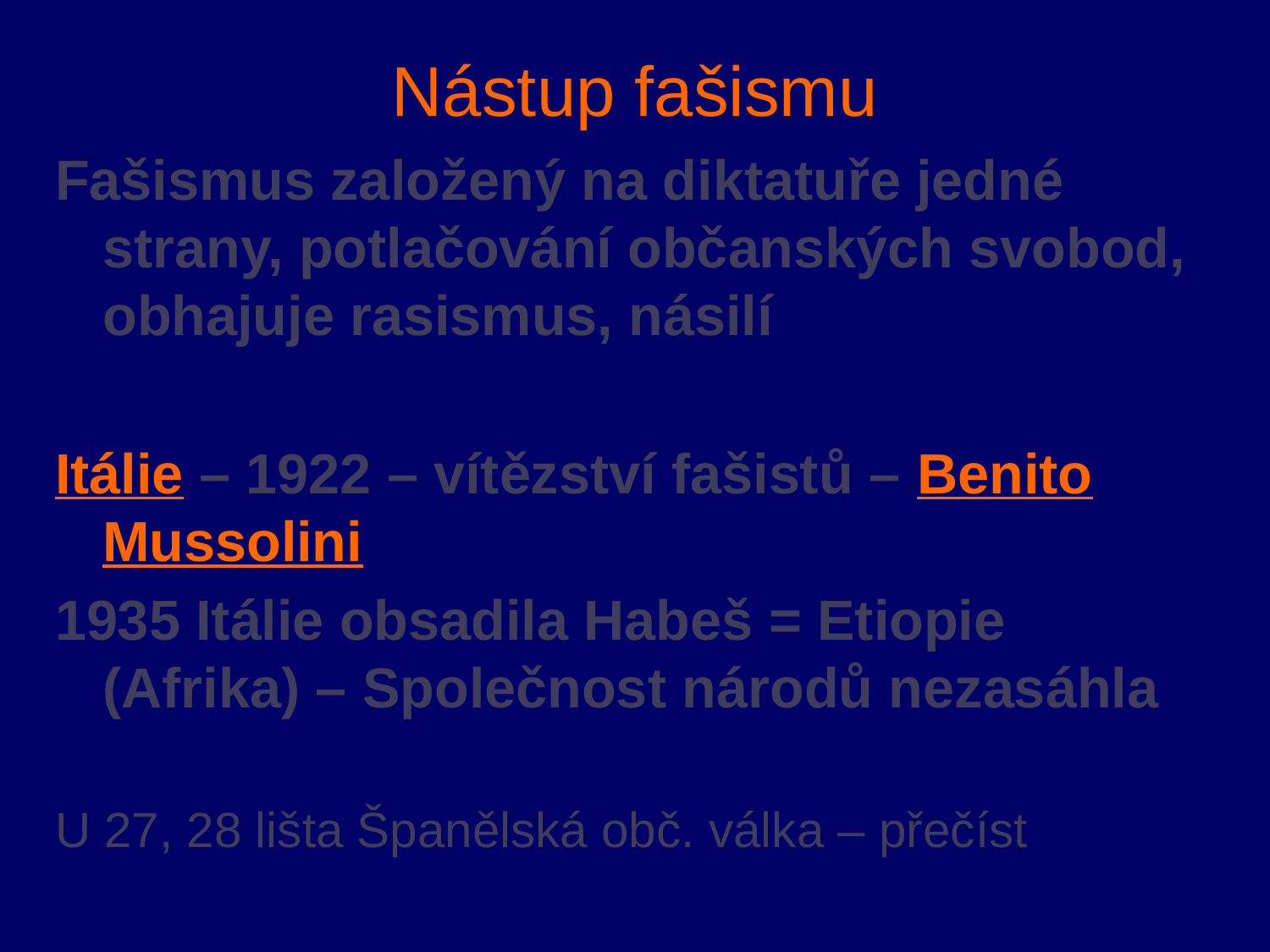

# Nástup fašismu
Fašismus založený na diktatuře jedné strany, potlačování občanských svobod, obhajuje rasismus, násilí

Itálie – 1922 – vítězství fašistů – Benito Mussolini
1935 Itálie obsadila Habeš = Etiopie (Afrika) – Společnost národů nezasáhla

U 27, 28 lišta Španělská obč. válka – přečíst